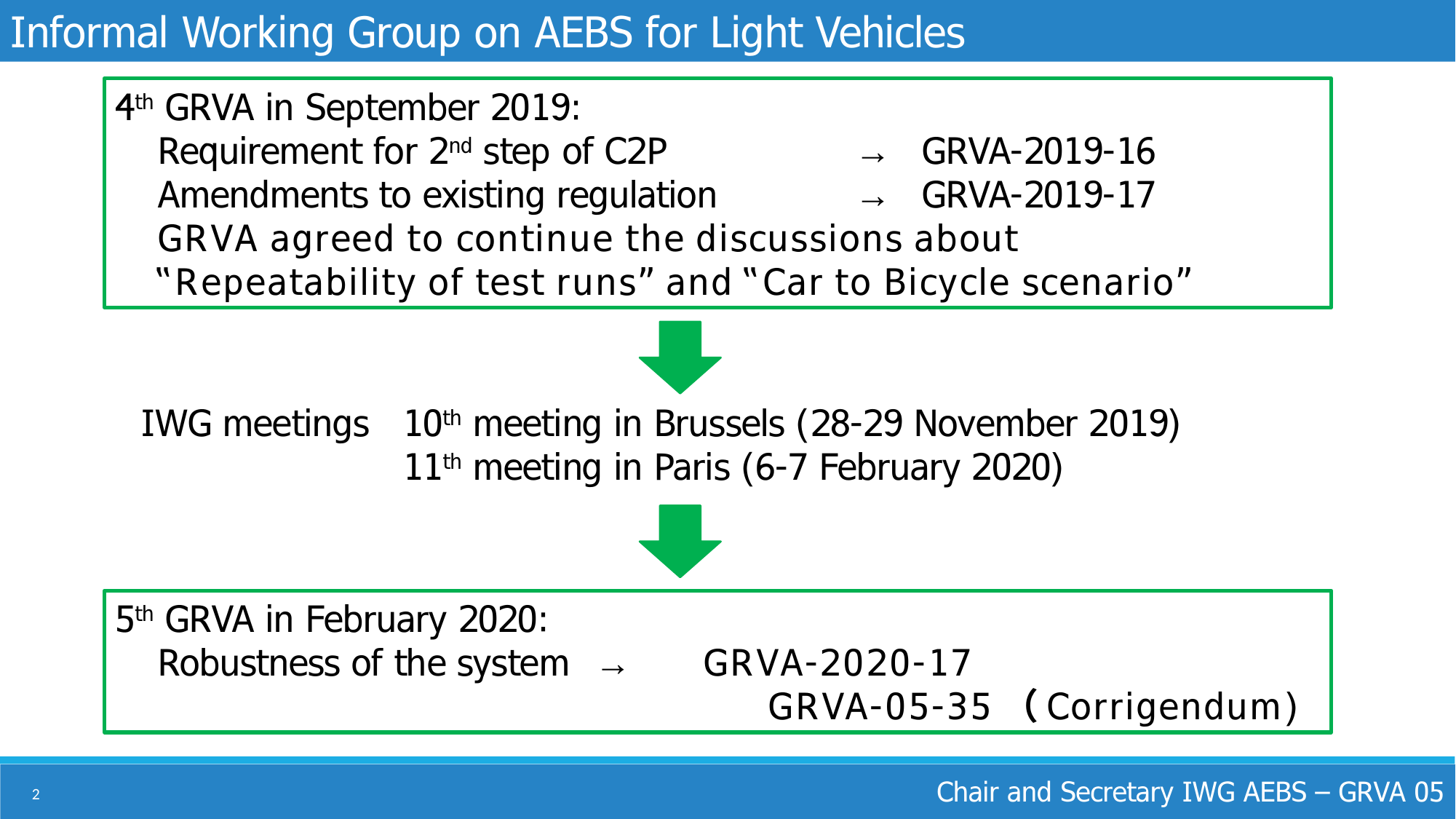

Informal Working Group on AEBS for Light Vehicles
4th GRVA in September 2019:
Requirement for 2nd step of C2P	→	GRVA-2019-16
Amendments to existing regulation	→	GRVA-2019-17
GRVA agreed to continue the discussions about
“Repeatability of test runs” and “Car to Bicycle scenario”

IWG meetings   10th meeting in Brussels (28-29 November 2019)
11th meeting in Paris (6-7 February 2020)

5th GRVA in February 2020:
Robustness of the system	→ 	GRVA-2020-17
GRVA-05-35（Corrigendum)
Chair and Secretary IWG AEBS – GRVA 05
2